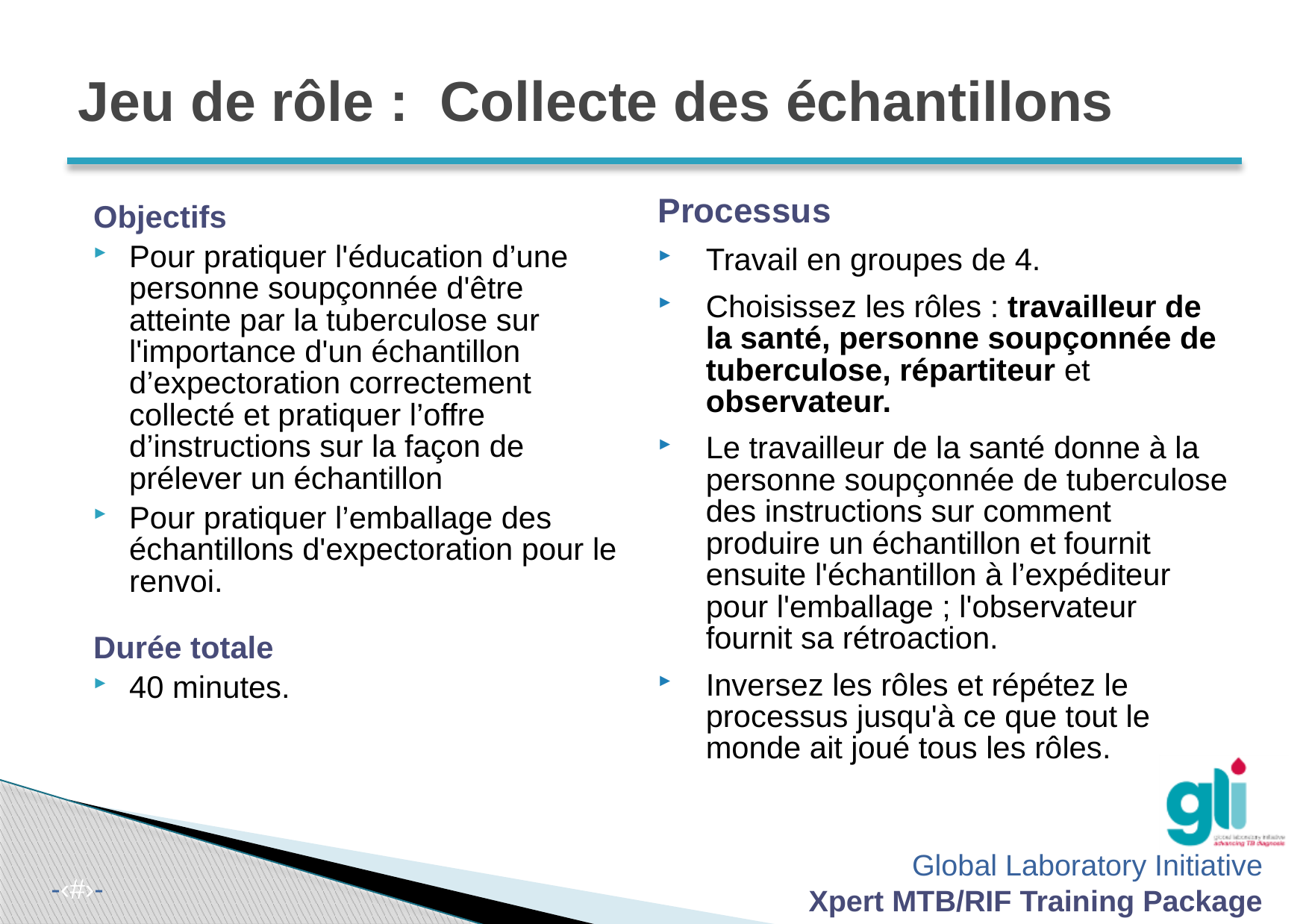

# Jeu de rôle :  Collecte des échantillons
Processus
Travail en groupes de 4.
Choisissez les rôles : travailleur de la santé, personne soupçonnée de tuberculose, répartiteur et observateur.
Le travailleur de la santé donne à la personne soupçonnée de tuberculose des instructions sur comment produire un échantillon et fournit ensuite l'échantillon à l’expéditeur pour l'emballage ; l'observateur fournit sa rétroaction.
Inversez les rôles et répétez le processus jusqu'à ce que tout le monde ait joué tous les rôles.

Objectifs
Pour pratiquer l'éducation d’une personne soupçonnée d'être atteinte par la tuberculose sur l'importance d'un échantillon d’expectoration correctement collecté et pratiquer l’offre d’instructions sur la façon de prélever un échantillon
Pour pratiquer l’emballage des échantillons d'expectoration pour le renvoi.

Durée totale
40 minutes.